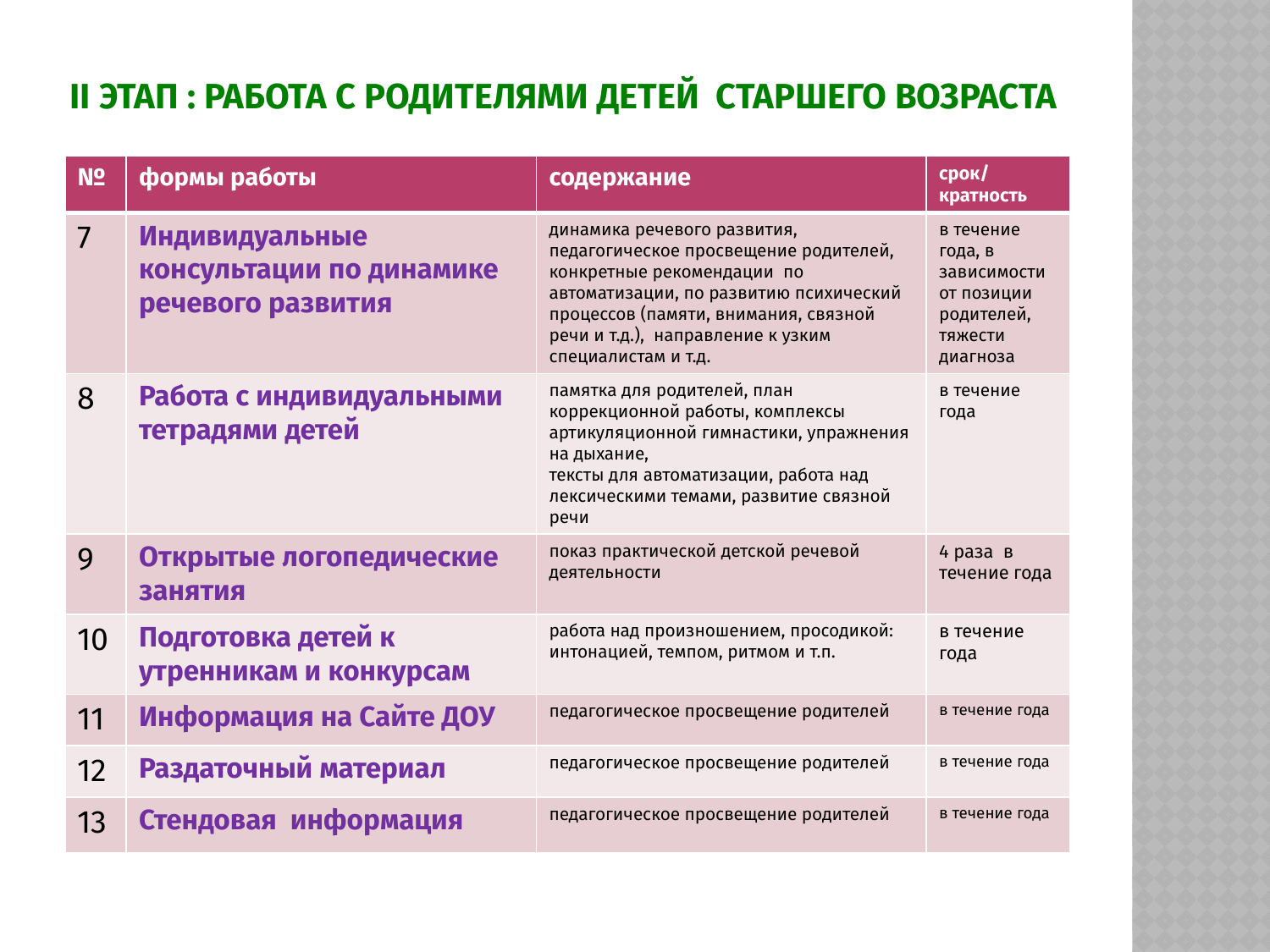

# II ЭТАП : Работа с родителями детей  старшего возраста
| № | формы работы | содержание | срок/ кратность |
| --- | --- | --- | --- |
| 7 | Индивидуальные консультации по динамике речевого развития | динамика речевого развития, педагогическое просвещение родителей, конкретные рекомендации по автоматизации, по развитию психический процессов (памяти, внимания, связной речи и т.д.), направление к узким специалистам и т.д. | в течение года, в зависимости от позиции родителей, тяжести диагноза |
| 8 | Работа с индивидуальными тетрадями детей | памятка для родителей, план коррекционной работы, комплексы артикуляционной гимнастики, упражнения на дыхание, тексты для автоматизации, работа над лексическими темами, развитие связной речи | в течение года |
| 9 | Открытые логопедические занятия | показ практической детской речевой деятельности | 4 раза в течение года |
| 10 | Подготовка детей к утренникам и конкурсам | работа над произношением, просодикой: интонацией, темпом, ритмом и т.п. | в течение года |
| 11 | Информация на Сайте ДОУ | педагогическое просвещение родителей | в течение года |
| 12 | Раздаточный материал | педагогическое просвещение родителей | в течение года |
| 13 | Стендовая информация | педагогическое просвещение родителей | в течение года |